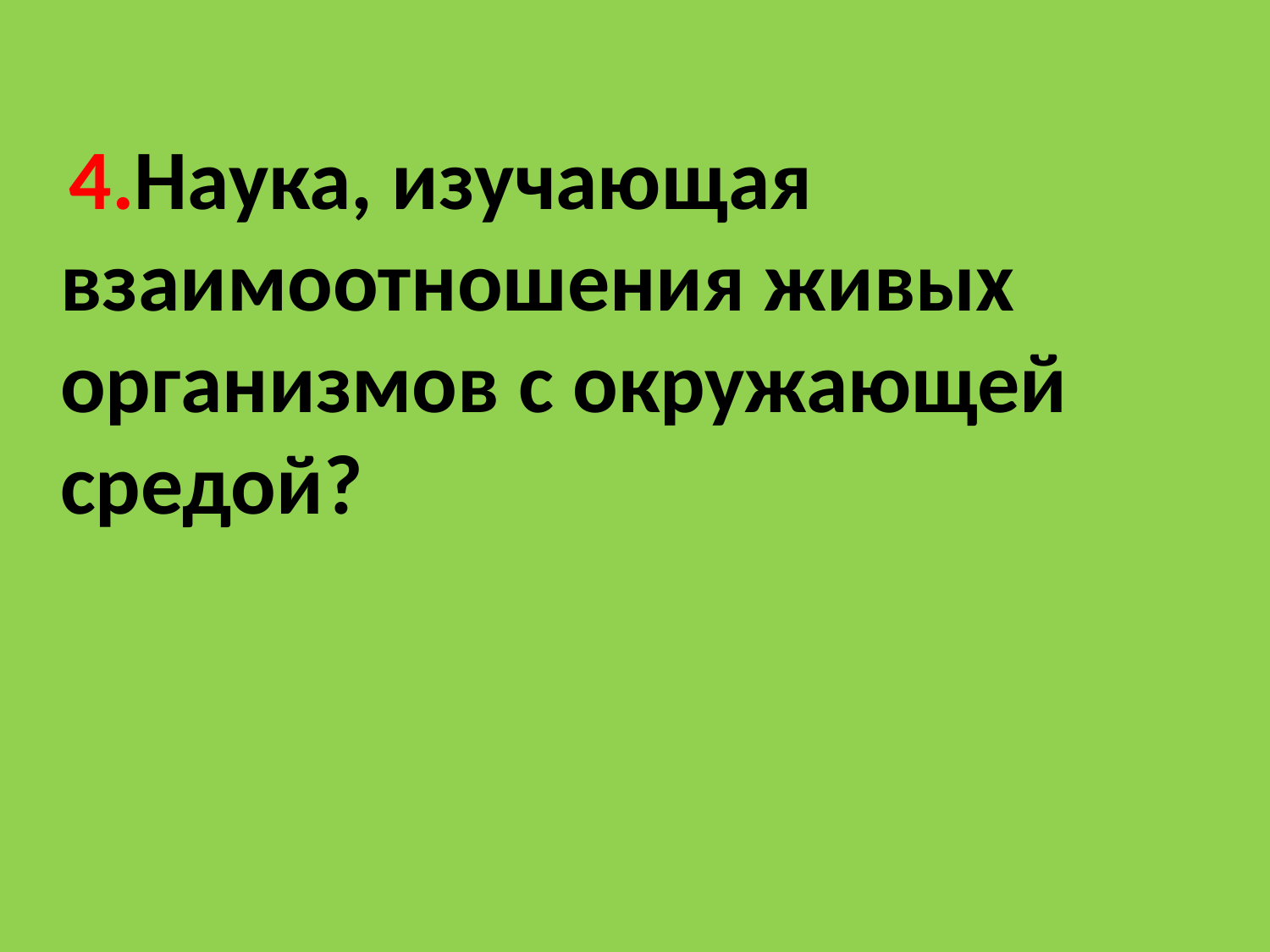

4.Наука, изучающая взаимоотношения живых организмов с окружающей средой?
#